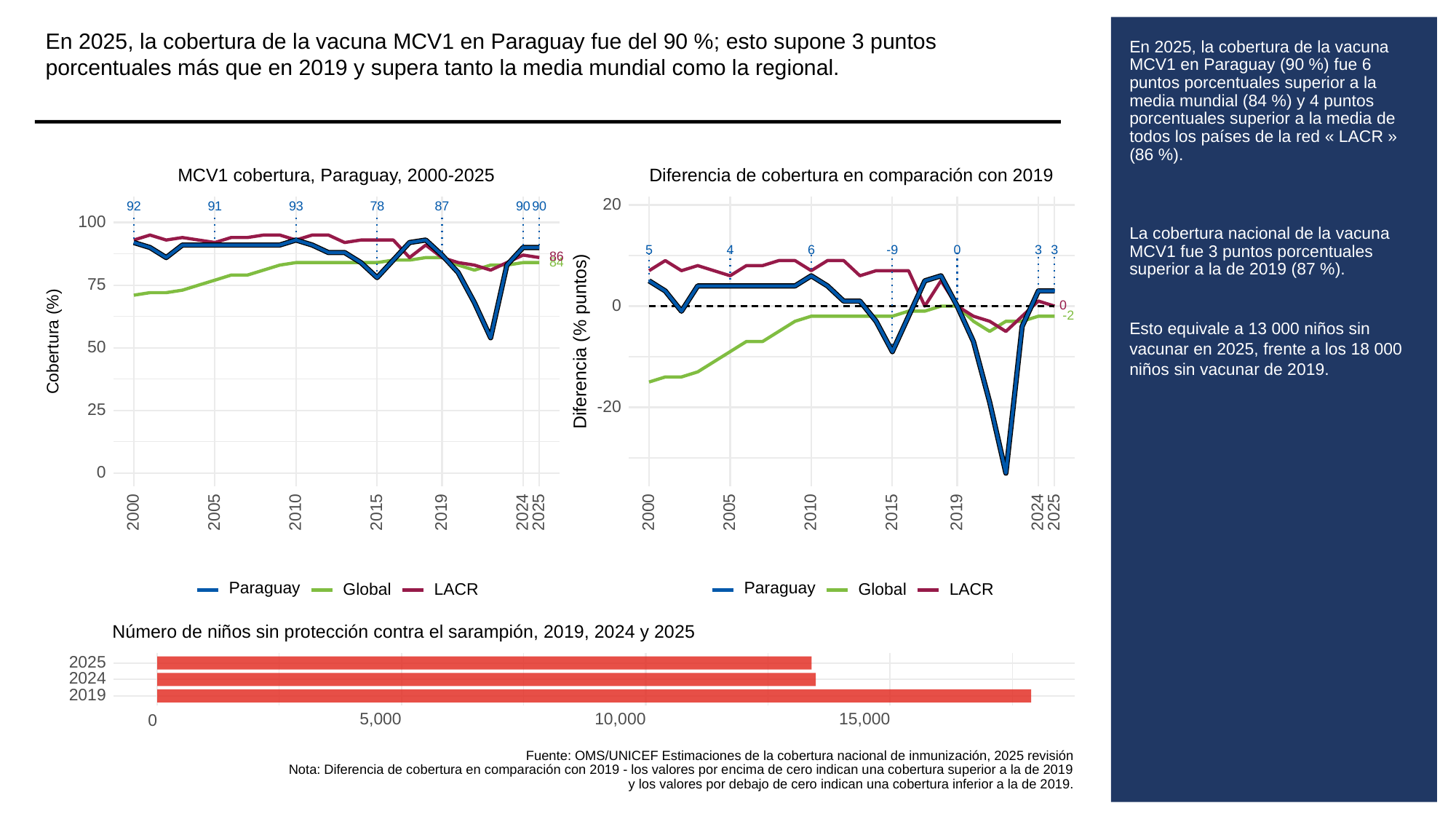

En 2025, la cobertura de la vacuna MCV1 en Paraguay fue del 90 %; esto supone 3 puntos porcentuales más que en 2019 y supera tanto la media mundial como la regional.
# En 2025, la cobertura de la vacuna MCV1 en Paraguay (90 %) fue 6 puntos porcentuales superior a la media mundial (84 %) y 4 puntos porcentuales superior a la media de todos los países de la red « LACR » (86 %).

La cobertura nacional de la vacuna MCV1 fue 3 puntos porcentuales superior a la de 2019 (87 %).

Esto equivale a 13 000 niños sin vacunar en 2025, frente a los 18 000 niños sin vacunar de 2019.

MCV1 cobertura, Paraguay, 2000-2025
Diferencia de cobertura en comparación con 2019

20
93
92
91
78
87
90
90

100

3
3
6
-9
0
5
4

86

84

75

0
0

-2

Diferencia (% puntos)
Cobertura (%)
50

-20
25

0

2000
2005
2010
2015
2019
2024
2025
2000
2005
2010
2015
2019
2024
2025
Paraguay
Paraguay
Global
LACR
Global
LACR

Número de niños sin protección contra el sarampión, 2019, 2024 y 2025

2025

2024

2019

5,000
10,000
15,000
0
Fuente: OMS/UNICEF Estimaciones de la cobertura nacional de inmunización, 2025 revisión
Nota: Diferencia de cobertura en comparación con 2019 - los valores por encima de cero indican una cobertura superior a la de 2019
y los valores por debajo de cero indican una cobertura inferior a la de 2019.